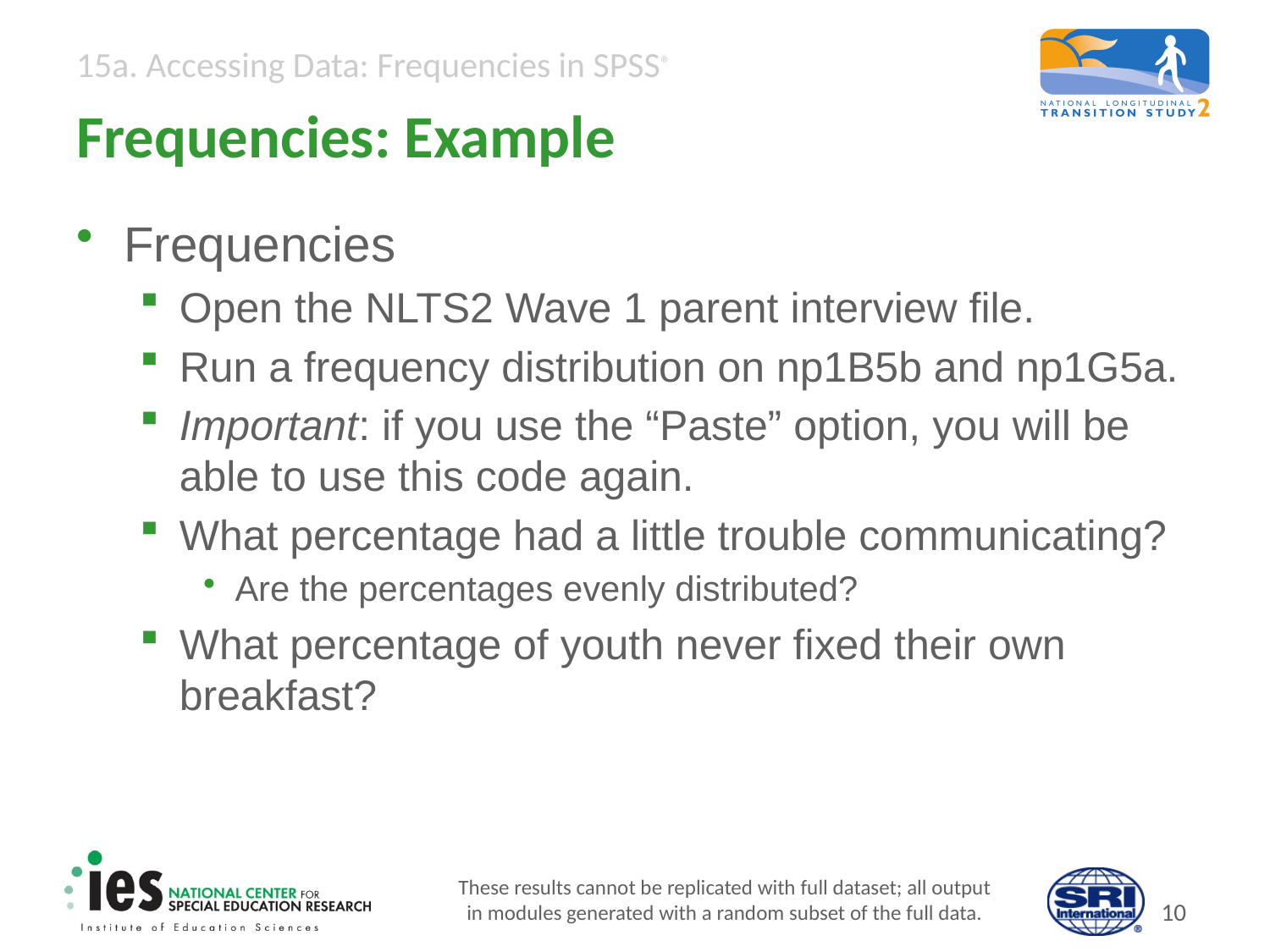

# Frequencies: Example
Frequencies
Open the NLTS2 Wave 1 parent interview file.
Run a frequency distribution on np1B5b and np1G5a.
Important: if you use the “Paste” option, you will be able to use this code again.
What percentage had a little trouble communicating?
Are the percentages evenly distributed?
What percentage of youth never fixed their own breakfast?
These results cannot be replicated with full dataset; all output
in modules generated with a random subset of the full data.
10